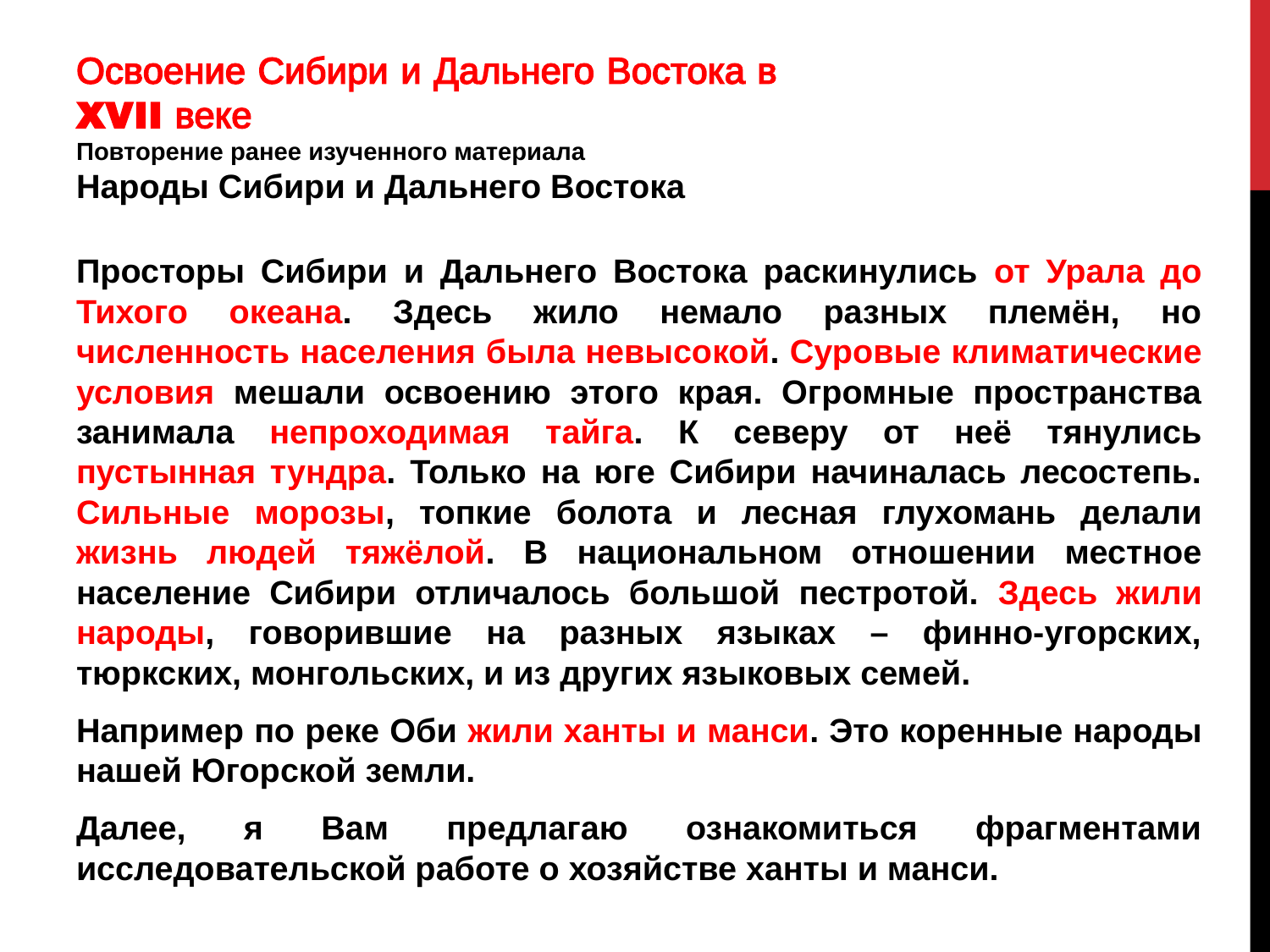

# Освоение Сибири и Дальнего Востока в XVII веке Повторение ранее изученного материала Народы Сибири и Дальнего Востока
Просторы Сибири и Дальнего Востока раскинулись от Урала до Тихого океана. Здесь жило немало разных племён, но численность населения была невысокой. Суровые климатические условия мешали освоению этого края. Огромные пространства занимала непроходимая тайга. К северу от неё тянулись пустынная тундра. Только на юге Сибири начиналась лесостепь. Сильные морозы, топкие болота и лесная глухомань делали жизнь людей тяжёлой. В национальном отношении местное население Сибири отличалось большой пестротой. Здесь жили народы, говорившие на разных языках – финно-угорских, тюркских, монгольских, и из других языковых семей.
Например по реке Оби жили ханты и манси. Это коренные народы нашей Югорской земли.
Далее, я Вам предлагаю ознакомиться фрагментами исследовательской работе о хозяйстве ханты и манси.